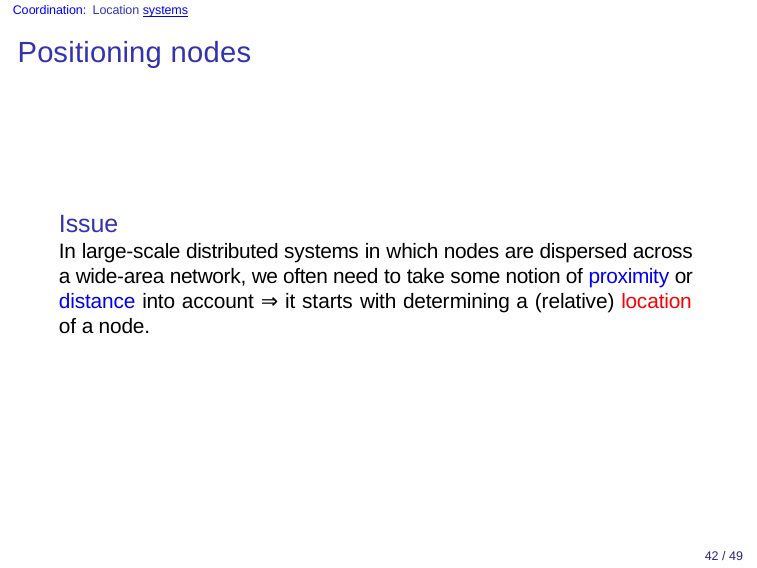

Coordination: Location systems
# Positioning nodes
Issue
In large-scale distributed systems in which nodes are dispersed across  a wide-area network, we often need to take some notion of proximity or  distance into account ⇒ it starts with determining a (relative) location  of a node.
42 / 49